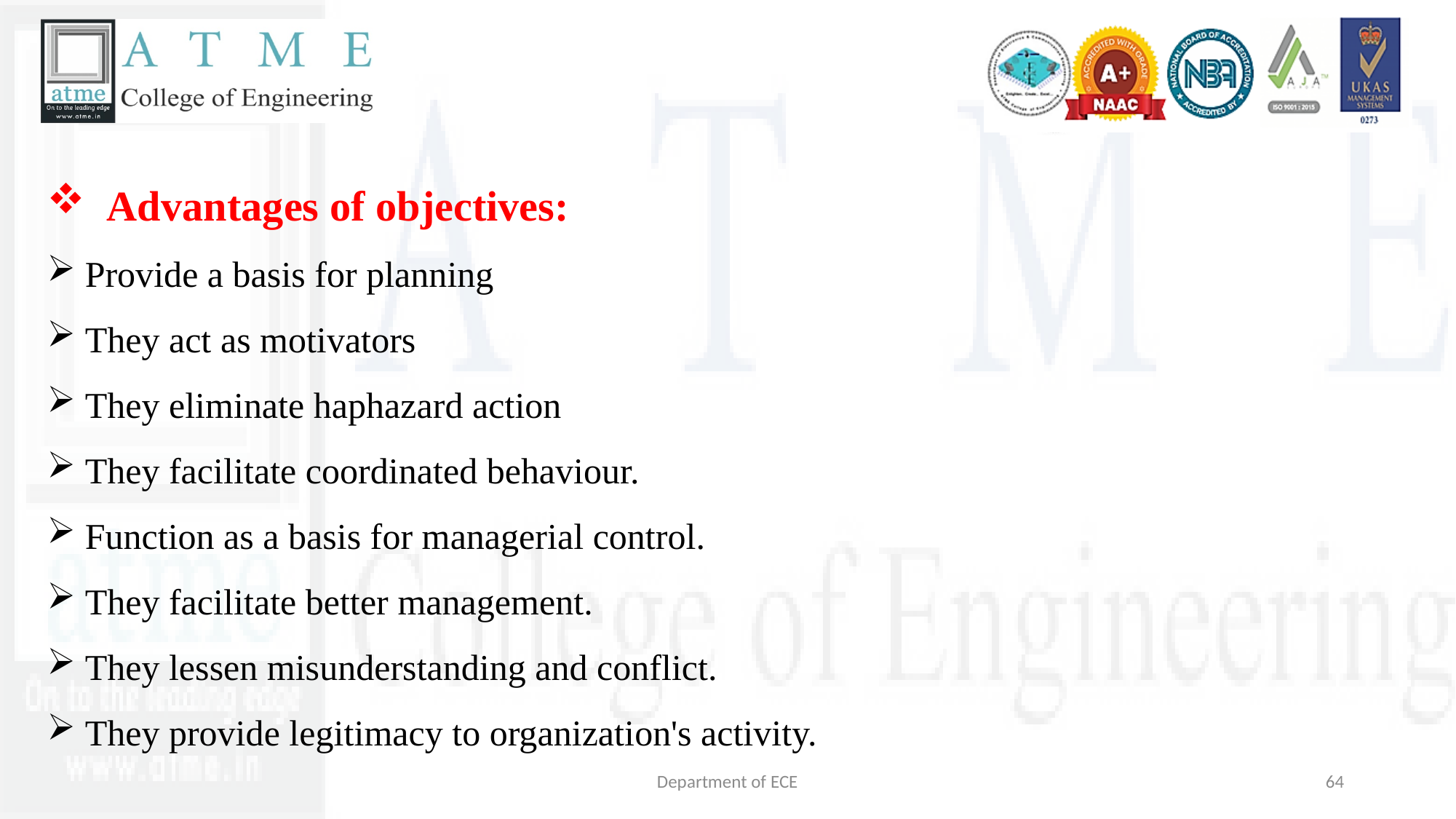

Advantages of objectives:
 Provide a basis for planning
 They act as motivators
 They eliminate haphazard action
 They facilitate coordinated behaviour.
 Function as a basis for managerial control.
 They facilitate better management.
 They lessen misunderstanding and conflict.
 They provide legitimacy to organization's activity.
Department of ECE
64